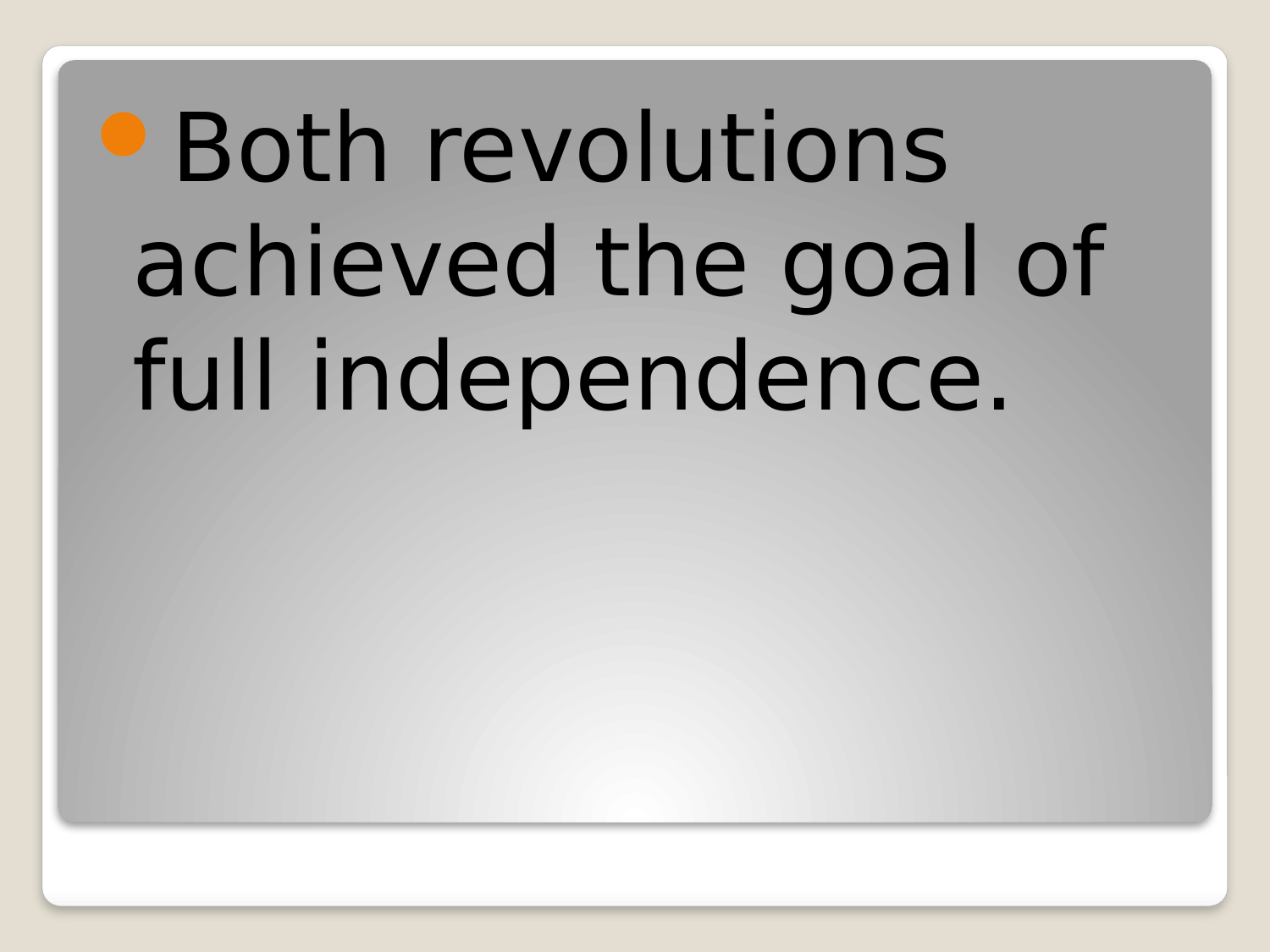

Both revolutions achieved the goal of full independence.
#